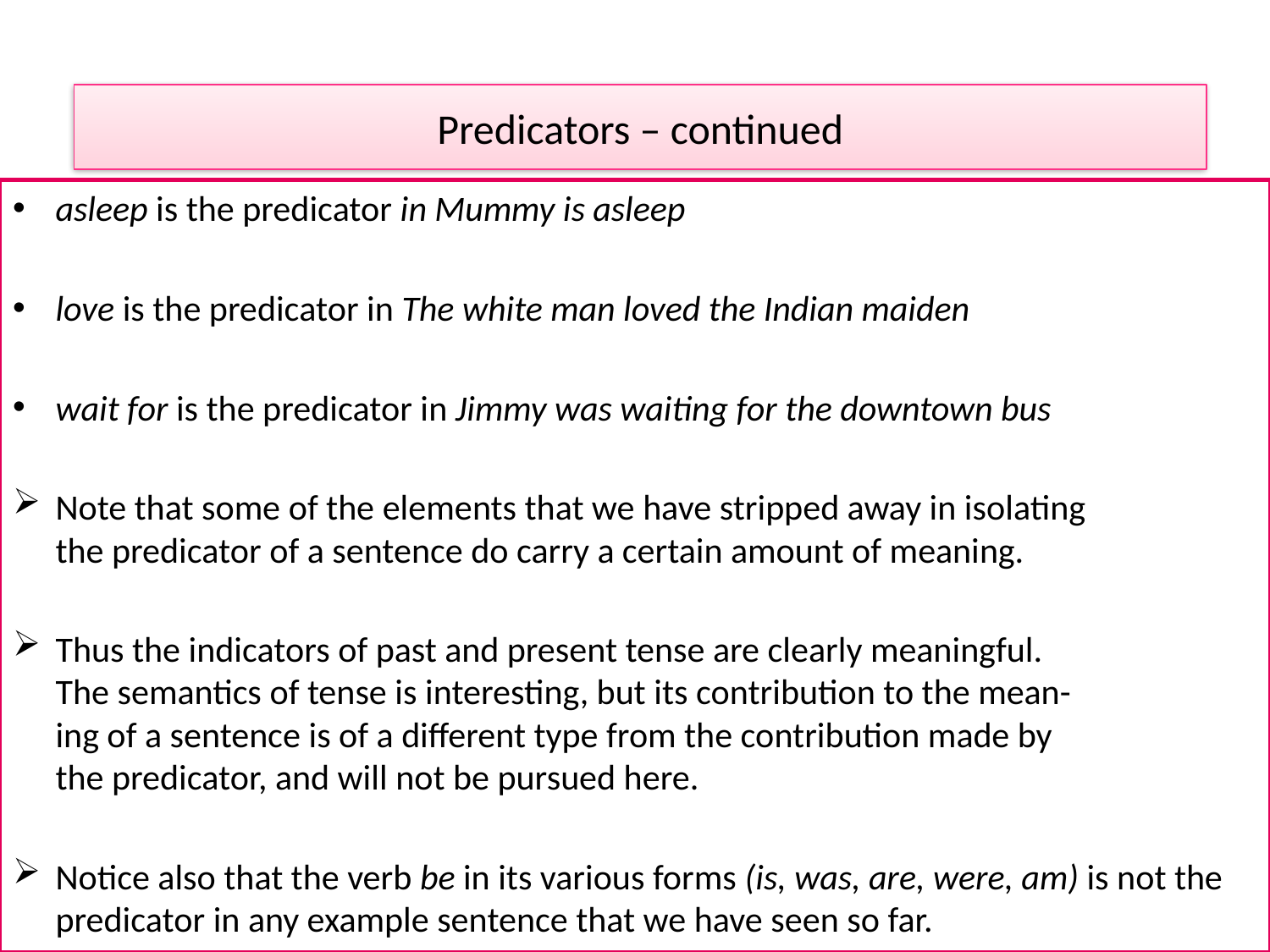

# Predicators – continued
asleep is the predicator in Mummy is asleep

love is the predicator in The white man loved the Indian maiden

wait for is the predicator in Jimmy was waiting for the downtown bus

Note that some of the elements that we have stripped away in isolating
the predicator of a sentence do carry a certain amount of meaning.

Thus the indicators of past and present tense are clearly meaningful.
The semantics of tense is interesting, but its contribution to the mean-
ing of a sentence is of a different type from the contribution made by
the predicator, and will not be pursued here.

Notice also that the verb be in its various forms (is, was, are, were, am) is not the predicator in any example sentence that we have seen so far.